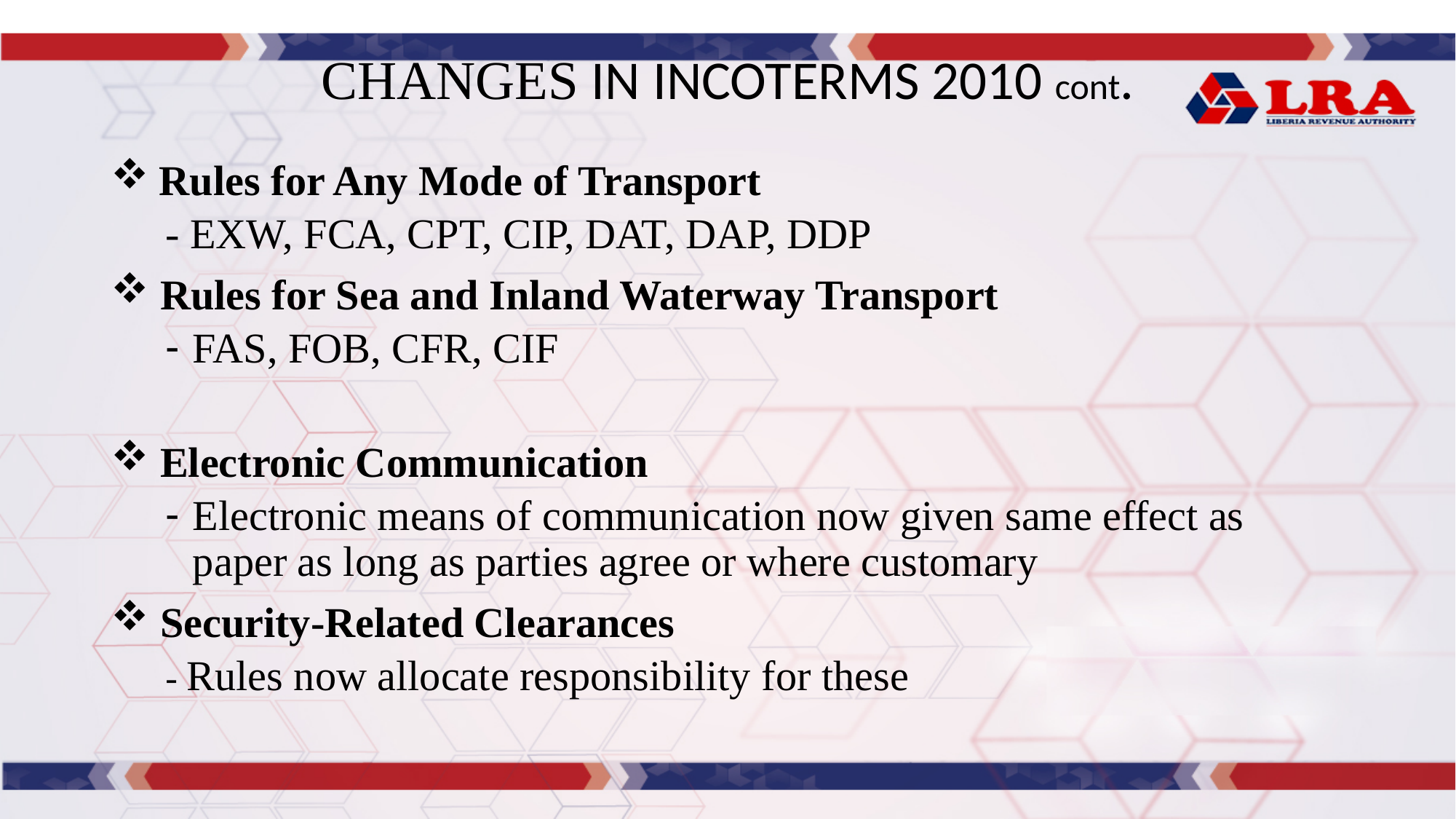

# CHANGES IN INCOTERMS 2010 cont.
 Rules for Any Mode of Transport
- EXW, FCA, CPT, CIP, DAT, DAP, DDP
 Rules for Sea and Inland Waterway Transport
FAS, FOB, CFR, CIF

 Electronic Communication
Electronic means of communication now given same effect as paper as long as parties agree or where customary
 Security-Related Clearances
- Rules now allocate responsibility for these